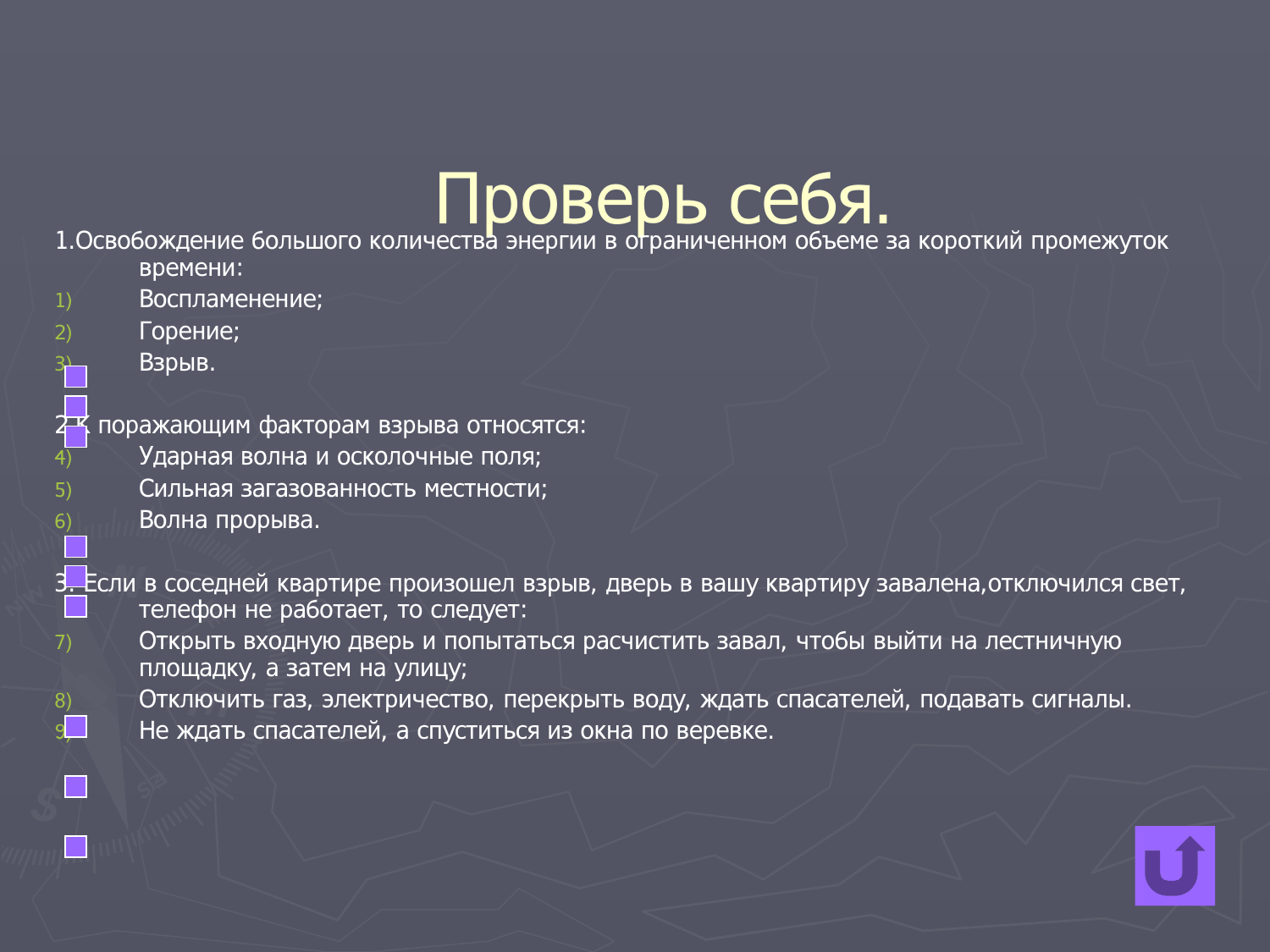

1.Освобождение большого количества энергии в ограниченном объеме за короткий промежуток времени:
Воспламенение;
Горение;
Взрыв.

2.К поражающим факторам взрыва относятся:
Ударная волна и осколочные поля;
Сильная загазованность местности;
Волна прорыва.

3. Если в соседней квартире произошел взрыв, дверь в вашу квартиру завалена,отключился свет, телефон не работает, то следует:
Открыть входную дверь и попытаться расчистить завал, чтобы выйти на лестничную площадку, а затем на улицу;
Отключить газ, электричество, перекрыть воду, ждать спасателей, подавать сигналы.
Не ждать спасателей, а спуститься из окна по веревке.
Проверь себя.